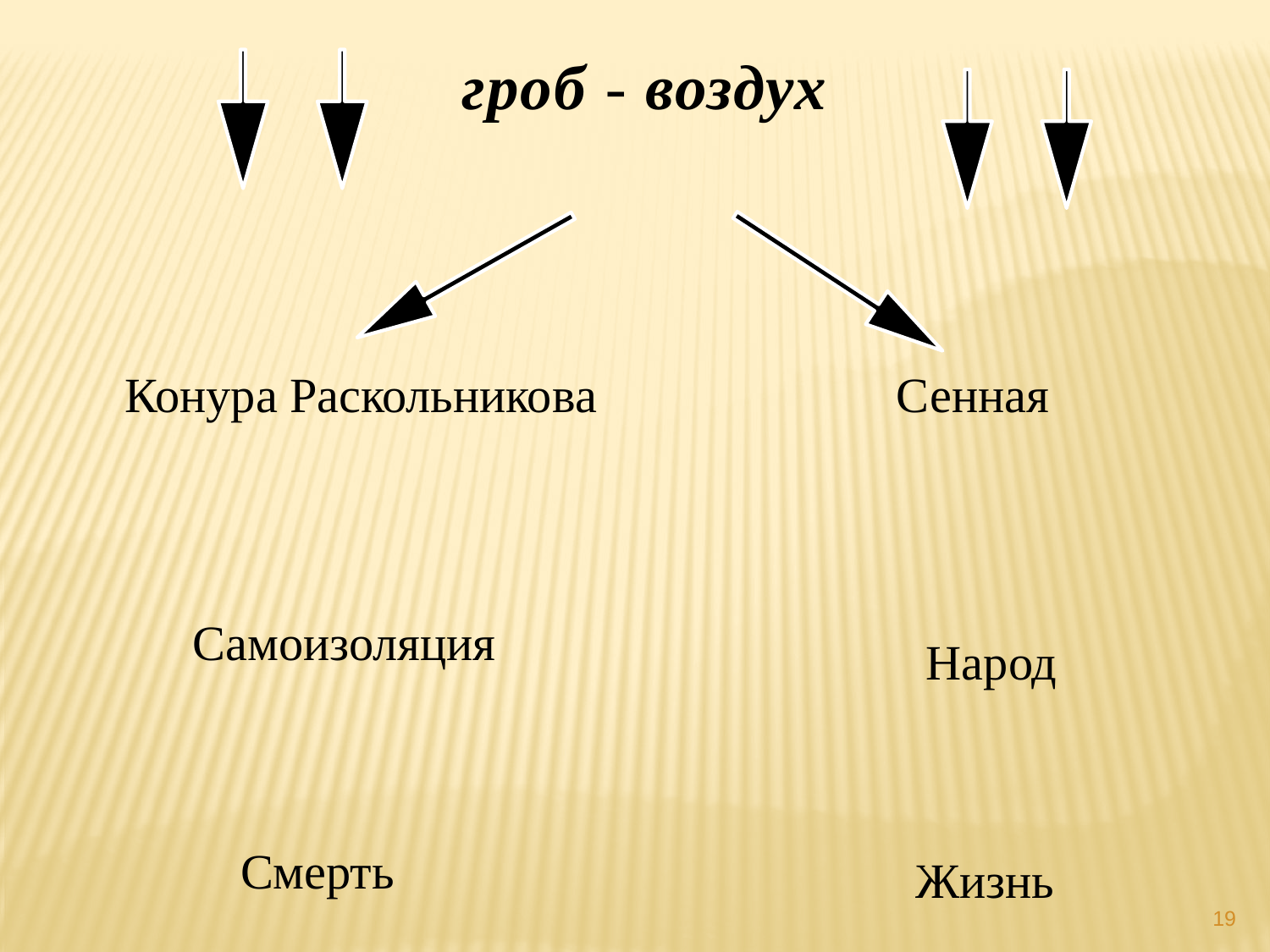

гроб - воздух

Конура Раскольникова
Сенная
Народ
Самоизоляция
Смерть
Жизнь
19